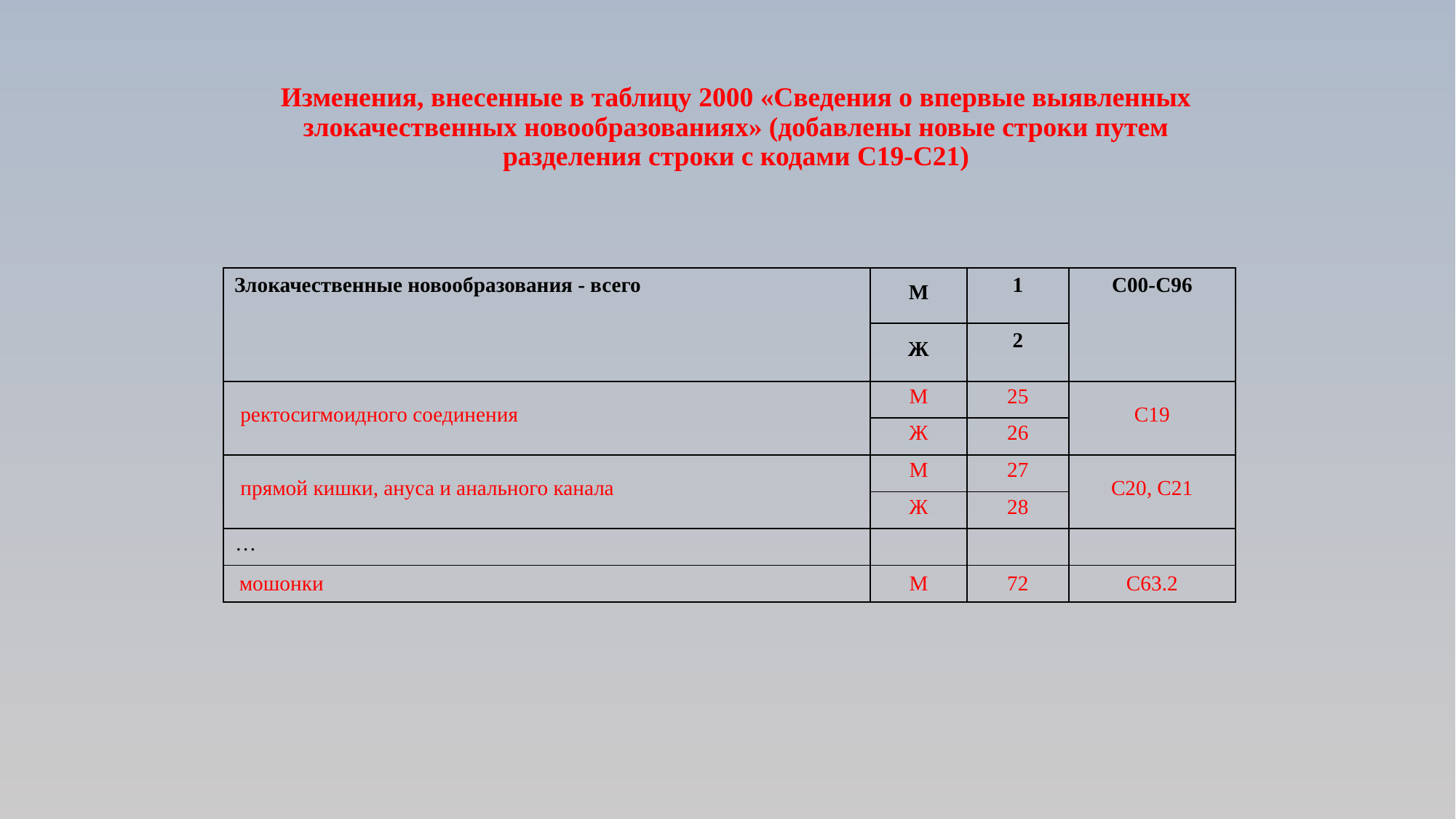

# Изменения, внесенные в таблицу 2000 «Сведения о впервые выявленных злокачественных новообразованиях» (добавлены новые строки путем разделения строки с кодами С19-С21)
| Злокачественные новообразования - всего | М | 1 | C00-С96 |
| --- | --- | --- | --- |
|  | Ж | 2 |  |
| ректосигмоидного соединения | М | 25 | C19 |
|  | Ж | 26 |  |
| прямой кишки, ануса и анального канала | М | 27 | C20, С21 |
|  | Ж | 28 |  |
| … |  |  |  |
| мошонки | М | 72 | C63.2 |